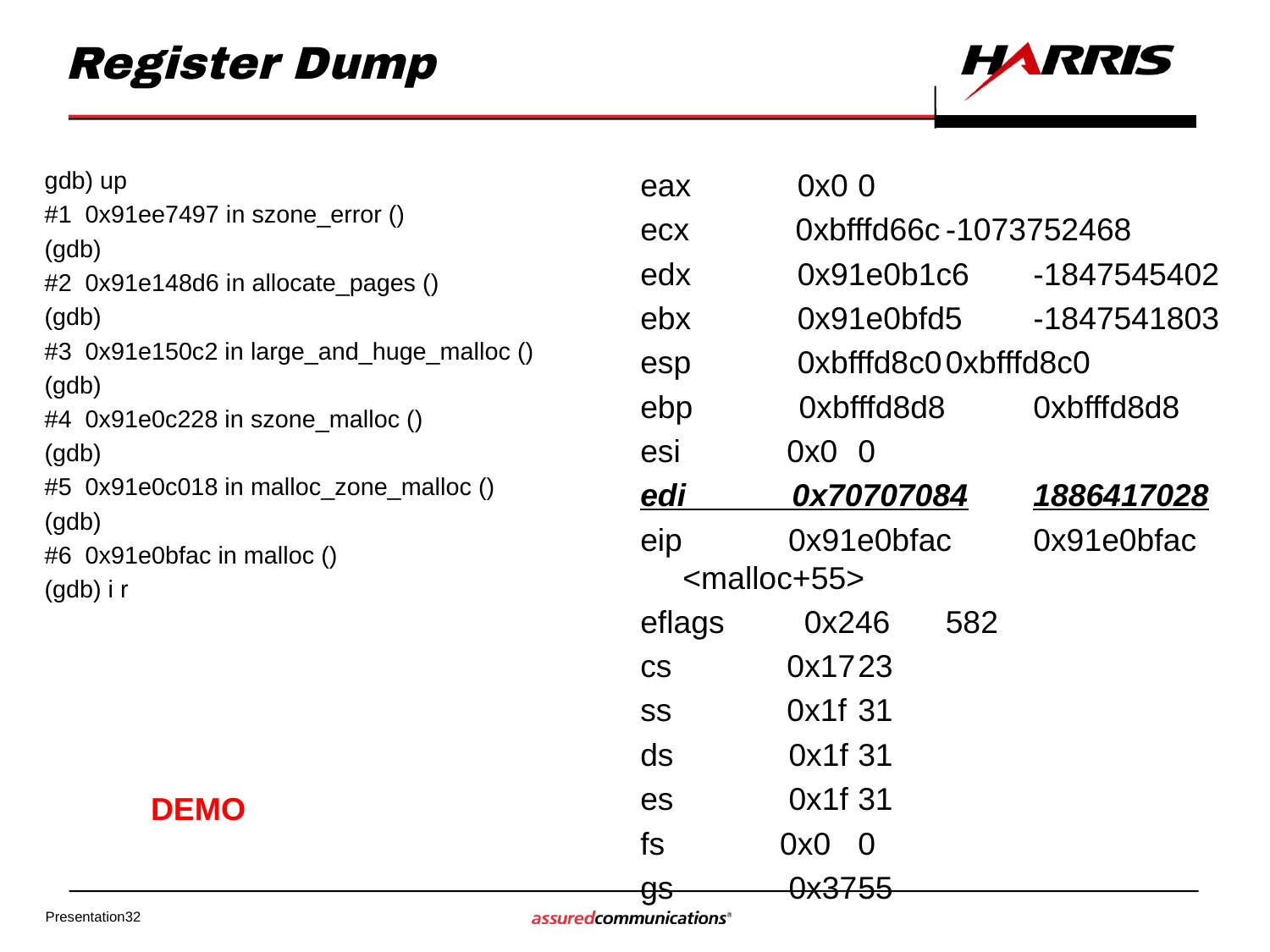

# Register Dump
gdb) up
#1  0x91ee7497 in szone_error ()
(gdb)
#2  0x91e148d6 in allocate_pages ()
(gdb)
#3  0x91e150c2 in large_and_huge_malloc ()
(gdb)
#4  0x91e0c228 in szone_malloc ()
(gdb)
#5  0x91e0c018 in malloc_zone_malloc ()
(gdb)
#6  0x91e0bfac in malloc ()
(gdb) i r

eax            0x0	0
ecx            0xbfffd66c	-1073752468
edx            0x91e0b1c6	-1847545402
ebx            0x91e0bfd5	-1847541803
esp            0xbfffd8c0	0xbfffd8c0
ebp            0xbfffd8d8	0xbfffd8d8
esi            0x0	0
edi            0x70707084	1886417028
eip            0x91e0bfac	0x91e0bfac <malloc+55>
eflags         0x246	582
cs             0x17	23
ss             0x1f	31
ds             0x1f	31
es             0x1f	31
fs             0x0	0
gs             0x37	55

DEMO